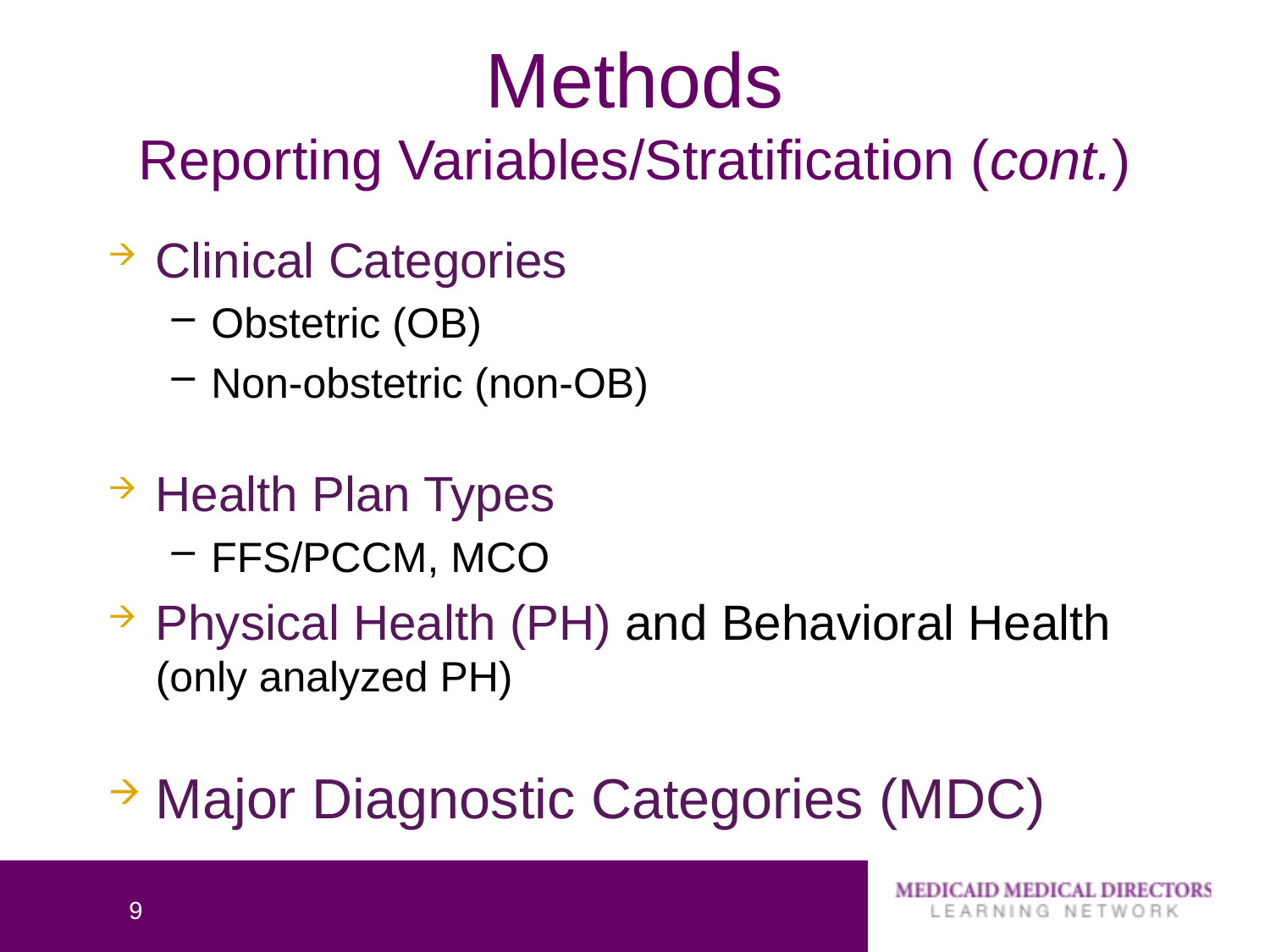

# Methods Reporting Variables/Stratification (cont.)
Clinical Categories
Obstetric (OB)
Non-obstetric (non-OB)

Health Plan Types
FFS/PCCM, MCO
Physical Health (PH) and Behavioral Health (only analyzed PH)
Major Diagnostic Categories (MDC)

9